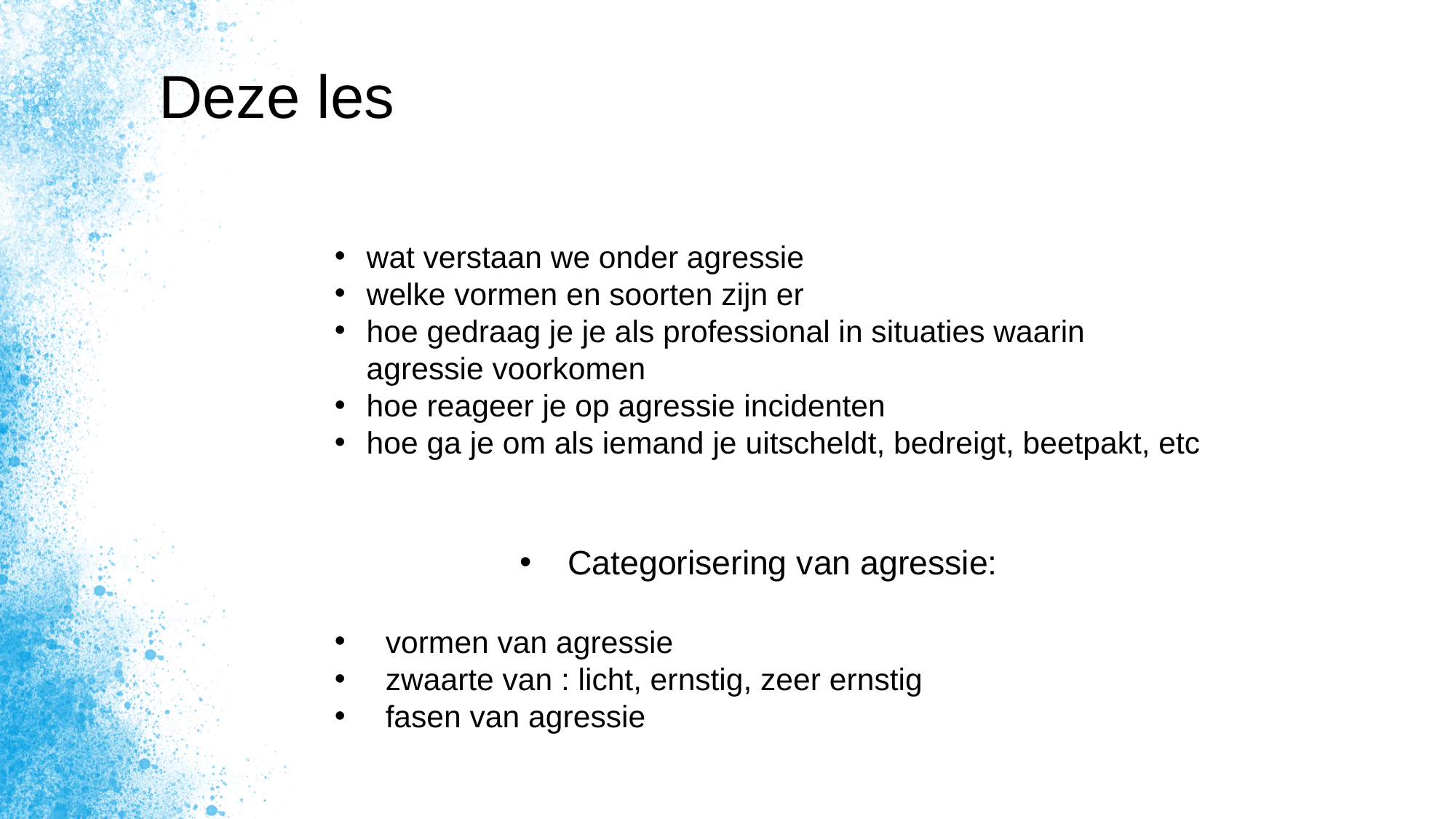

Deze les

wat verstaan we onder agressie
welke vormen en soorten zijn er
hoe gedraag je je als professional in situaties waarin agressie voorkomen
hoe reageer je op agressie incidenten
hoe ga je om als iemand je uitscheldt, bedreigt, beetpakt, etc

Categorisering van agressie:
vormen van agressie
zwaarte van : licht, ernstig, zeer ernstig
fasen van agressie